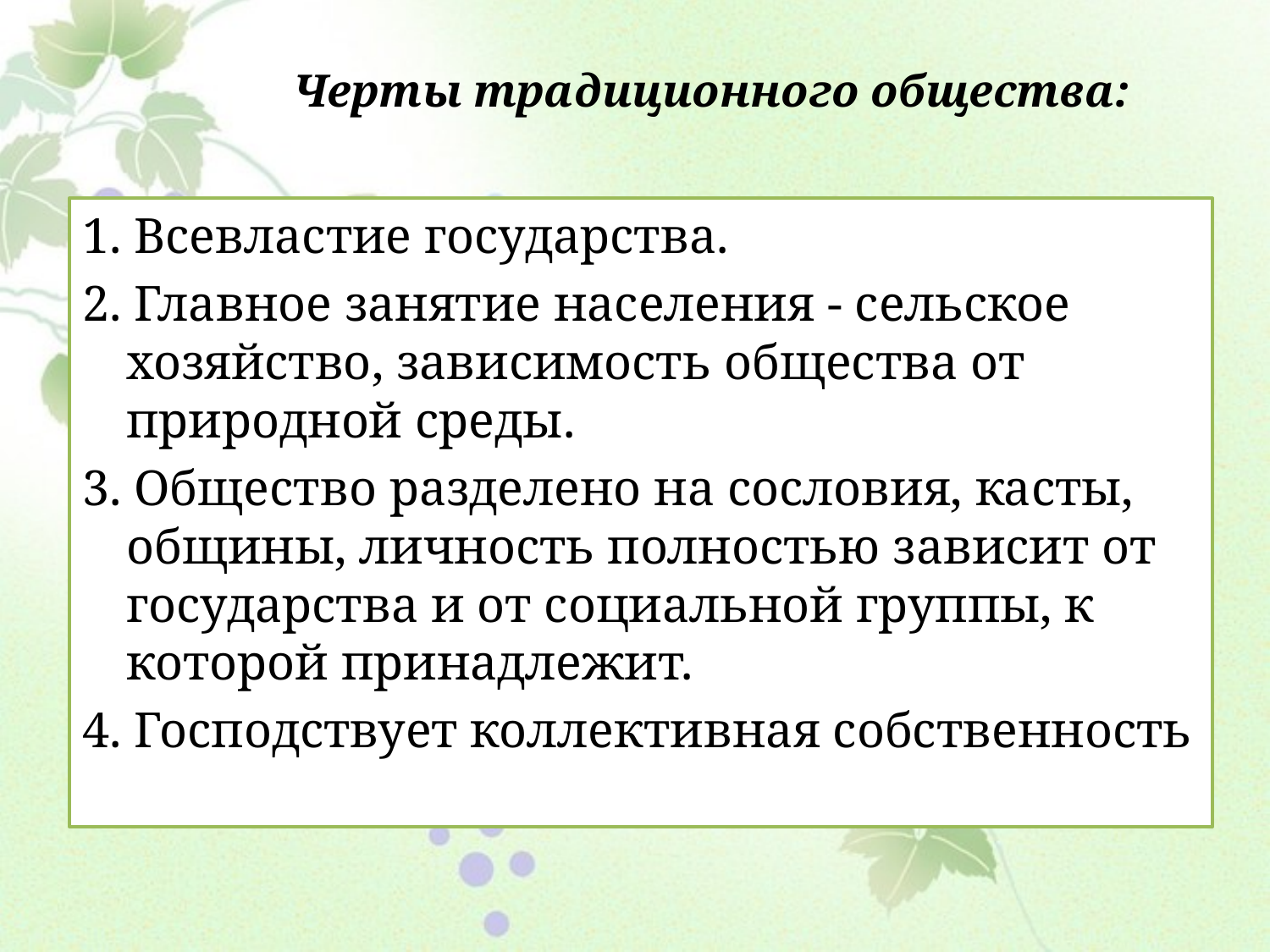

# Черты традиционного общества:
1. Всевластие государства.
2. Главное занятие населения - сельское хозяйство, зависимость общества от природной среды.
3. Общество разделено на сословия, касты, общины, личность полностью зависит от государства и от социальной группы, к которой принадлежит.
4. Господствует коллективная собственность